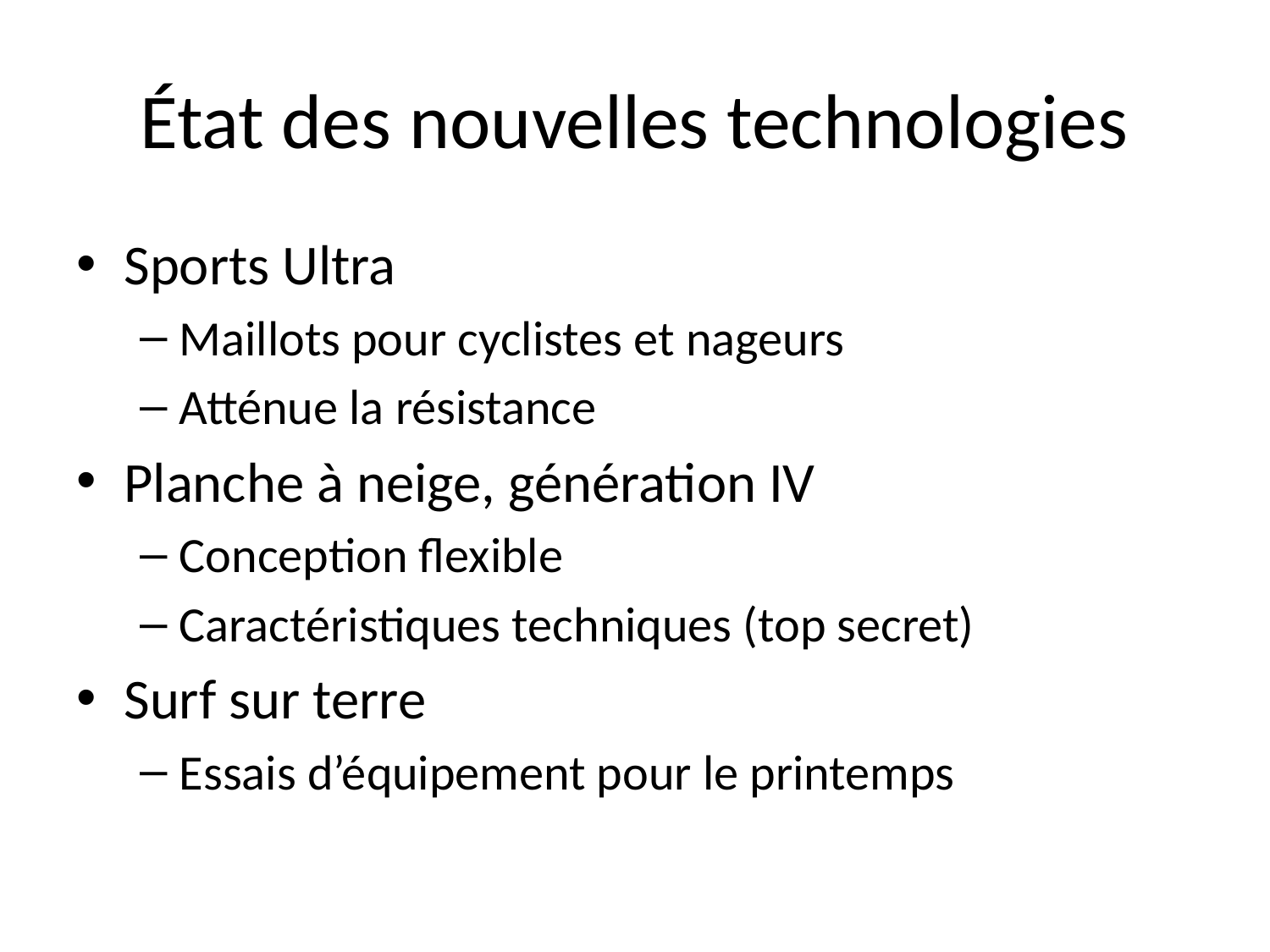

# État des nouvelles technologies
Sports Ultra
Maillots pour cyclistes et nageurs
Atténue la résistance
Planche à neige, génération IV
Conception flexible
Caractéristiques techniques (top secret)
Surf sur terre
Essais d’équipement pour le printemps